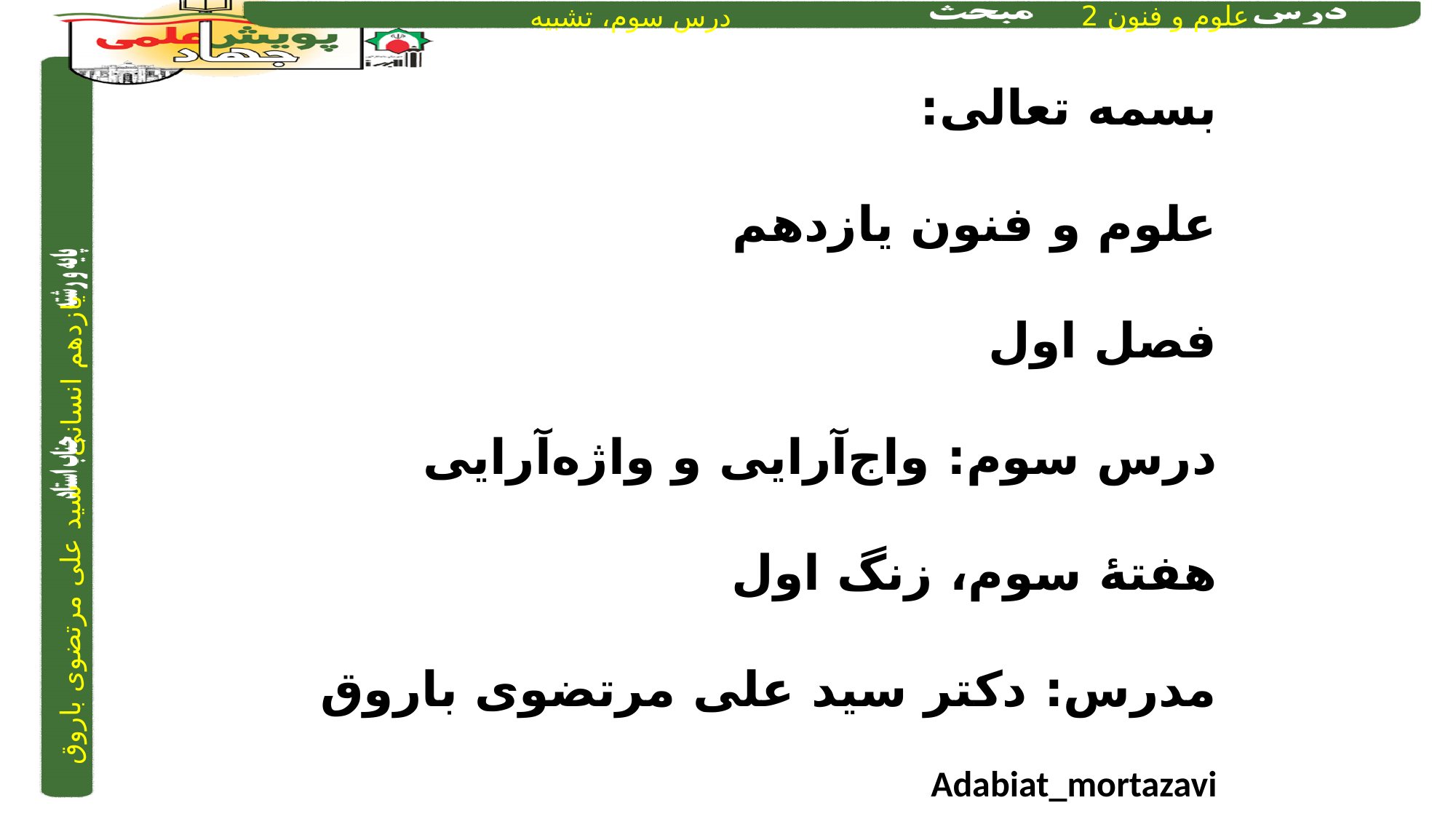

بسمه تعالی:
علوم و فنون یازدهم
فصل اول
درس سوم: واج‌آرایی و واژه‌آرایی
هفتۀ سوم، زنگ اول
مدرس: دکتر سید علی مرتضوی باروق
Adabiat_mortazavi